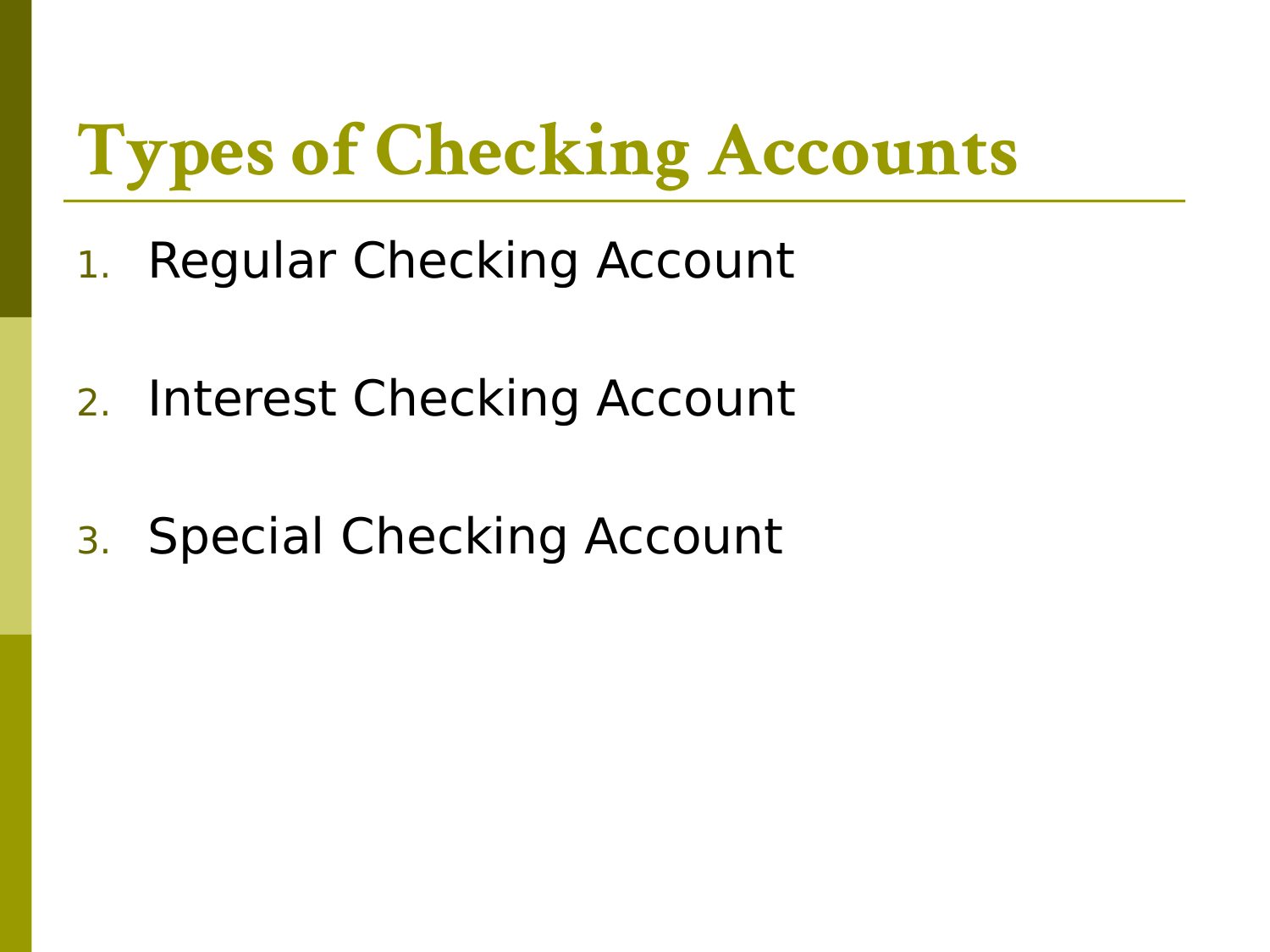

# Types of Checking Accounts
Regular Checking Account

Interest Checking Account

Special Checking Account